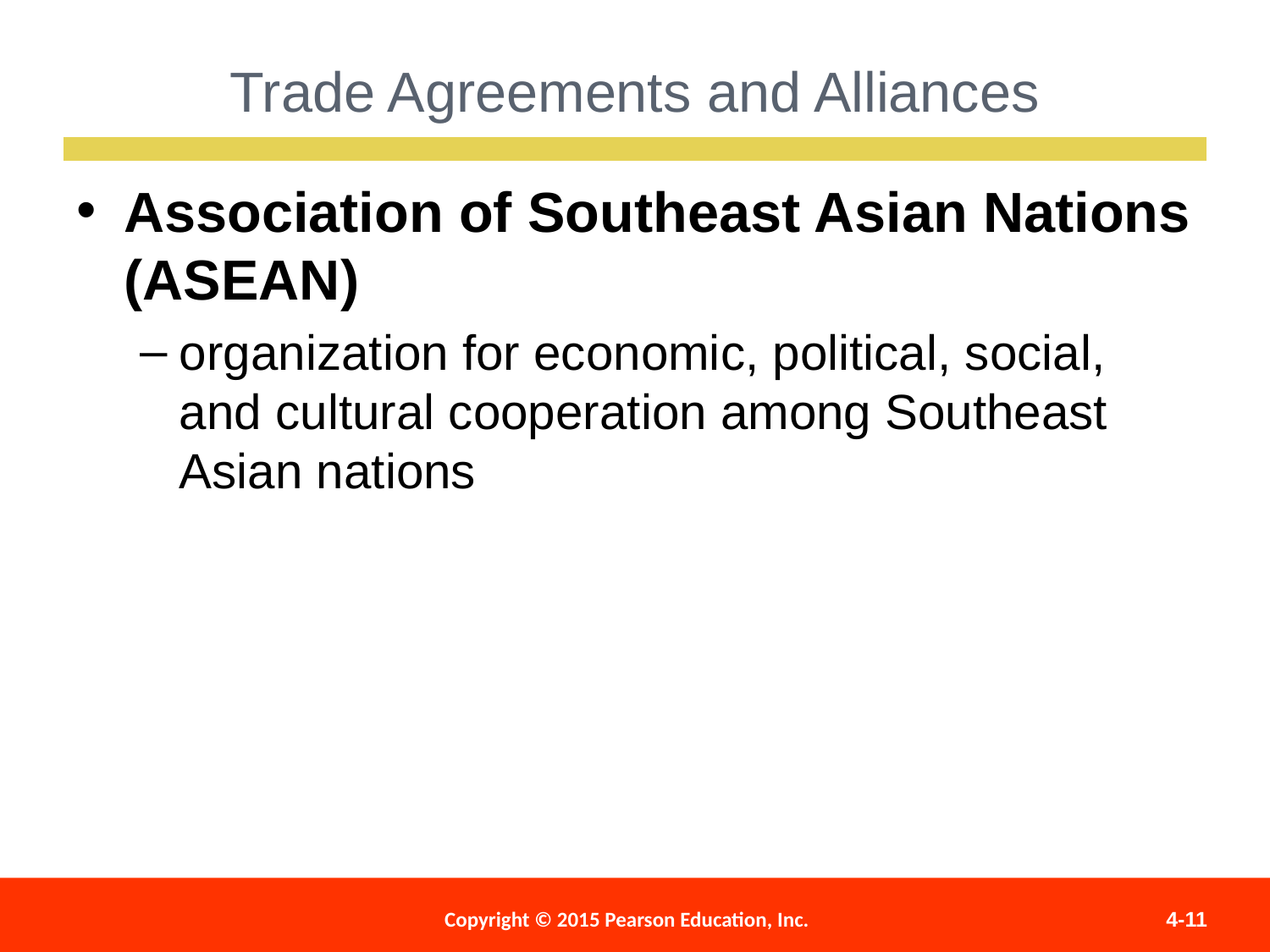

Trade Agreements and Alliances
Association of Southeast Asian Nations (ASEAN)
organization for economic, political, social, and cultural cooperation among Southeast Asian nations